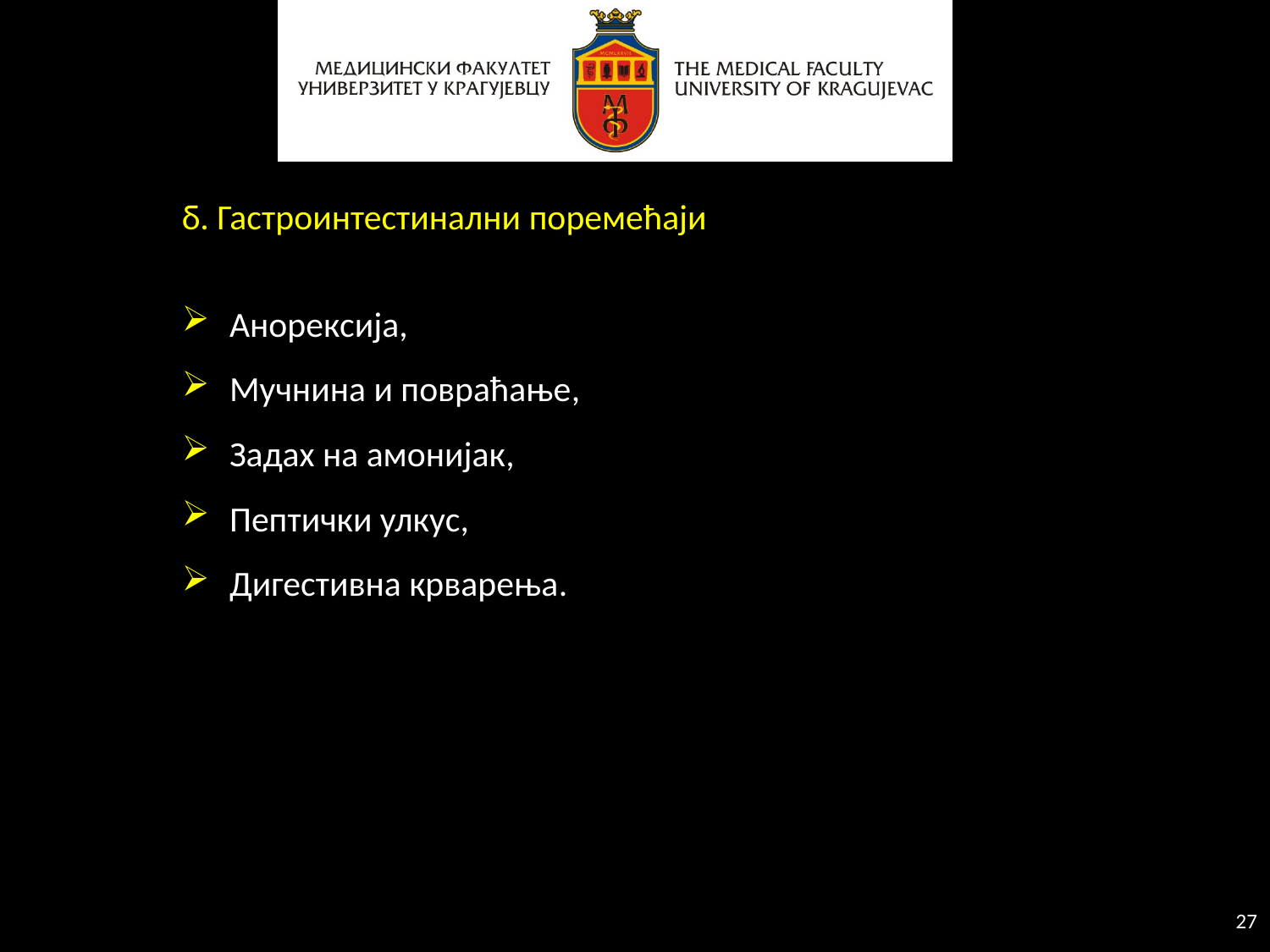

б. Гастроинтестинални поремећаји
Анорексија,
Мучнина и повраћање,
Задах на амонијак,
Пептички улкус,
Дигестивна крварења.
27